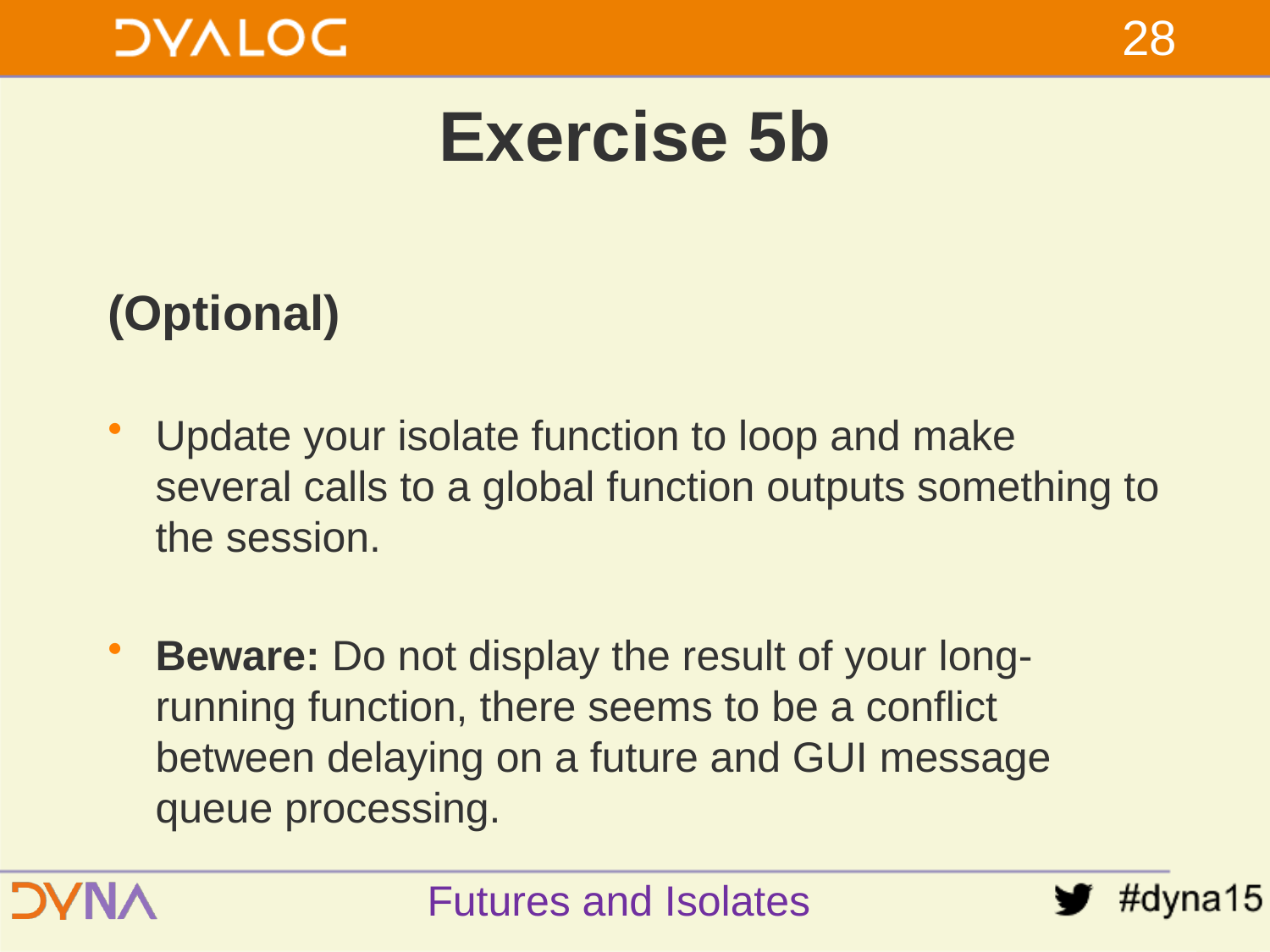

28
# Exercise 5b
(Optional)
Update your isolate function to loop and make several calls to a global function outputs something to the session.

Beware: Do not display the result of your long-running function, there seems to be a conflict between delaying on a future and GUI message queue processing.
Futures and Isolates